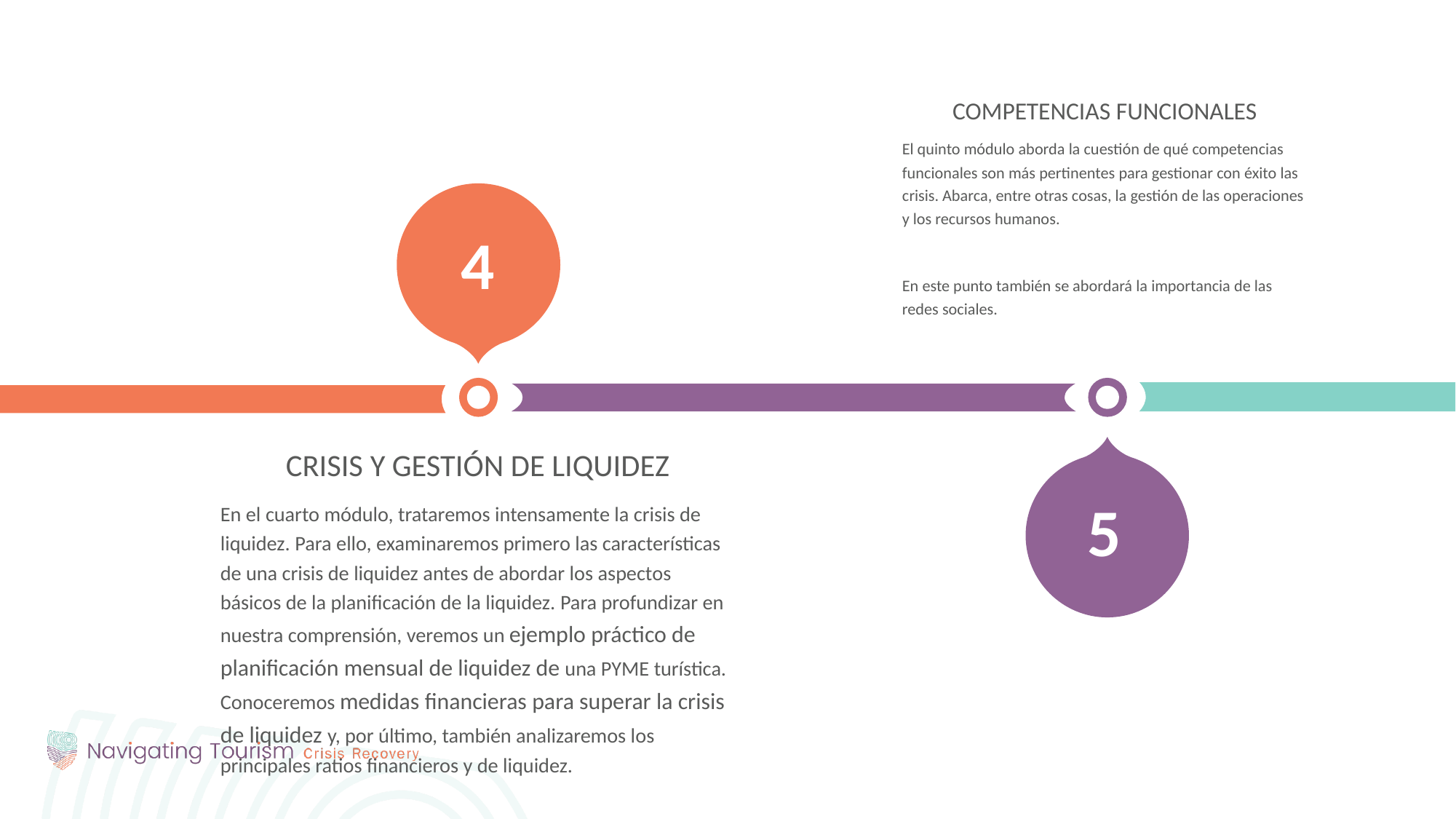

COMPETENCIAS FUNCIONALES
El quinto módulo aborda la cuestión de qué competencias funcionales son más pertinentes para gestionar con éxito las crisis. Abarca, entre otras cosas, la gestión de las operaciones y los recursos humanos.

En este punto también se abordará la importancia de las redes sociales.
4
CRISIS Y GESTIÓN DE LIQUIDEZ
En el cuarto módulo, trataremos intensamente la crisis de liquidez. Para ello, examinaremos primero las características de una crisis de liquidez antes de abordar los aspectos básicos de la planificación de la liquidez. Para profundizar en nuestra comprensión, veremos un ejemplo práctico de planificación mensual de liquidez de una PYME turística. Conoceremos medidas financieras para superar la crisis de liquidez y, por último, también analizaremos los principales ratios financieros y de liquidez.
5